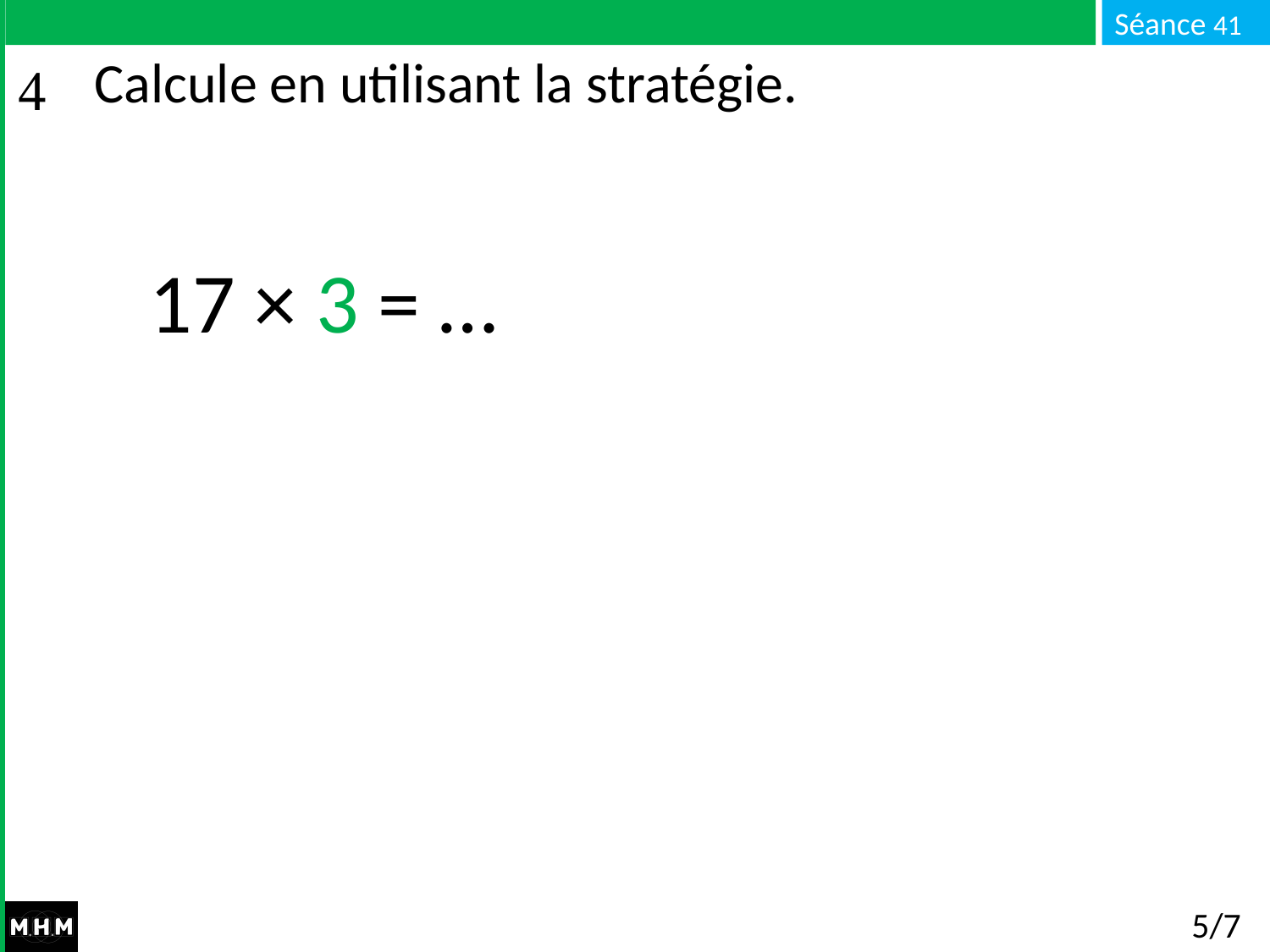

# Calcule en utilisant la stratégie.
17 × 3 = …
5/7